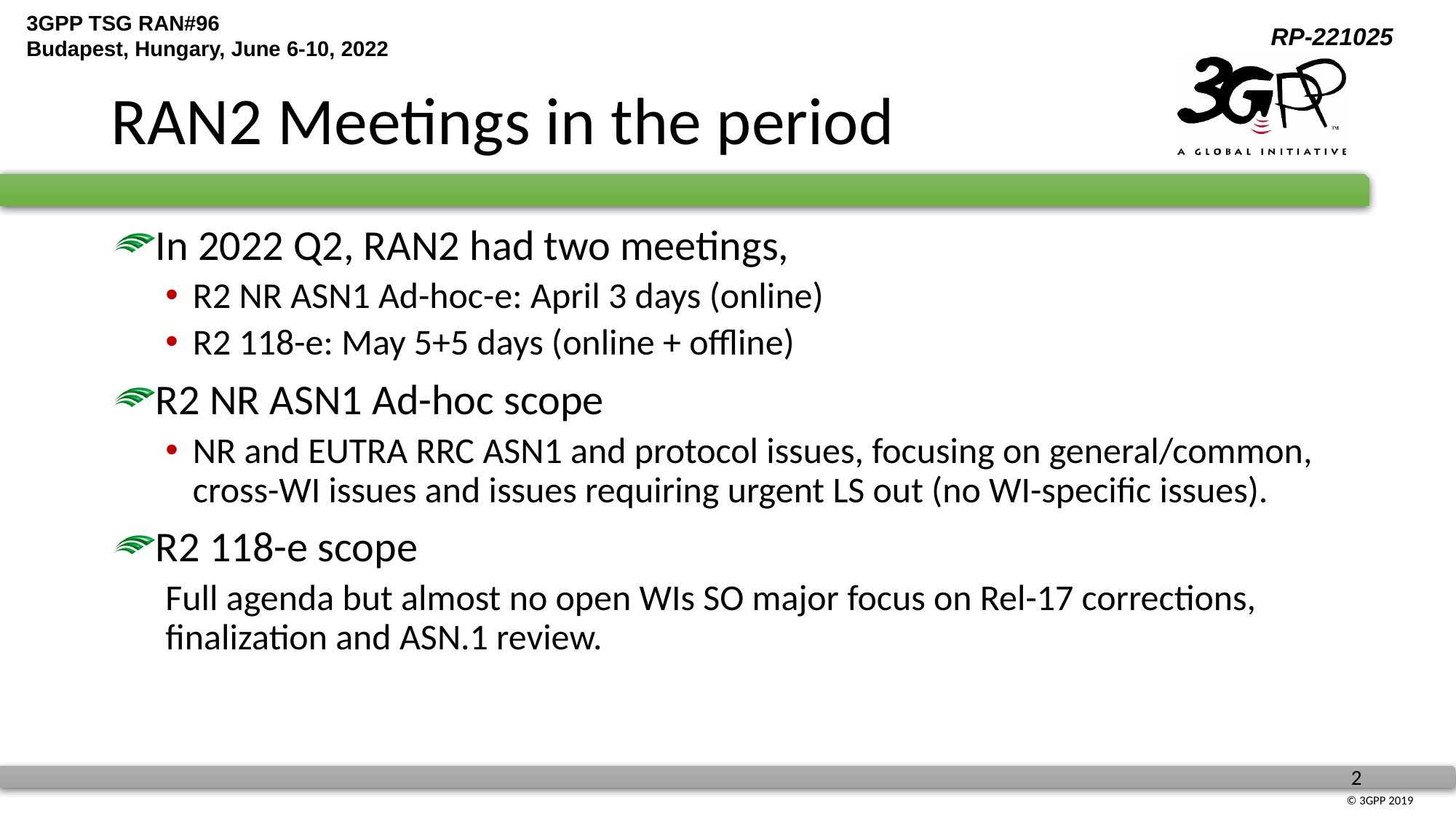

# RAN2 Meetings in the period
In 2022 Q2, RAN2 had two meetings,
R2 NR ASN1 Ad-hoc-e: April 3 days (online)
R2 118-e: May 5+5 days (online + offline)
R2 NR ASN1 Ad-hoc scope
NR and EUTRA RRC ASN1 and protocol issues, focusing on general/common, cross-WI issues and issues requiring urgent LS out (no WI-specific issues).
R2 118-e scope
Full agenda but almost no open WIs SO major focus on Rel-17 corrections, finalization and ASN.1 review.